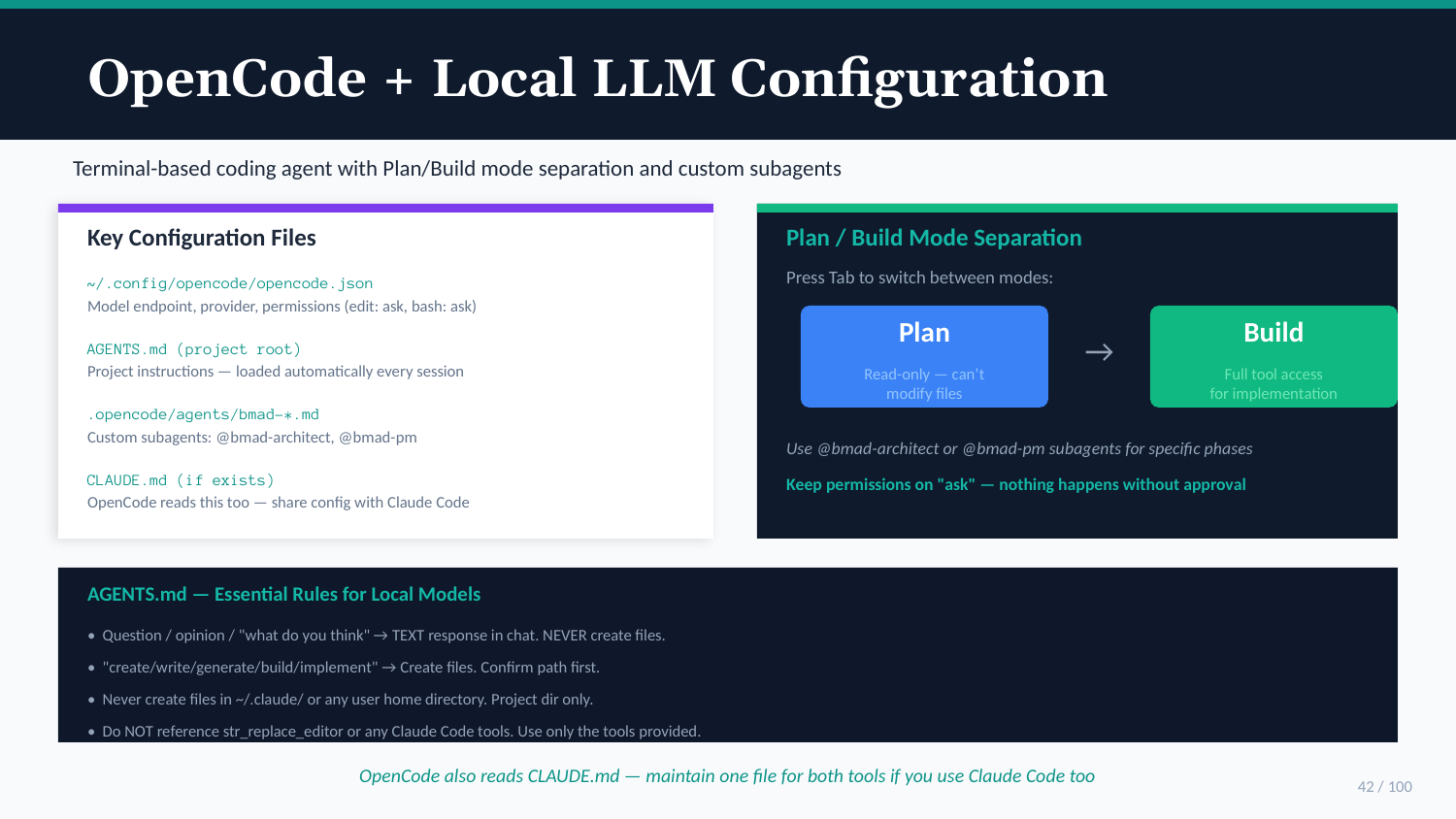

OpenCode + Local LLM Configuration
Terminal-based coding agent with Plan/Build mode separation and custom subagents

Key Configuration Files
Plan / Build Mode Separation
Press Tab to switch between modes:
~/.config/opencode/opencode.json
Model endpoint, provider, permissions (edit: ask, bash: ask)

Plan

Build
→
AGENTS.md (project root)
Read-only — can’t
modify files
Full tool access
for implementation
Project instructions — loaded automatically every session
.opencode/agents/bmad-*.md
Custom subagents: @bmad-architect, @bmad-pm
Use @bmad-architect or @bmad-pm subagents for specific phases
CLAUDE.md (if exists)
Keep permissions on "ask" — nothing happens without approval
OpenCode reads this too — share config with Claude Code

AGENTS.md — Essential Rules for Local Models
•  Question / opinion / "what do you think" → TEXT response in chat. NEVER create files.
•  "create/write/generate/build/implement" → Create files. Confirm path first.
•  Never create files in ~/.claude/ or any user home directory. Project dir only.
•  Do NOT reference str_replace_editor or any Claude Code tools. Use only the tools provided.
OpenCode also reads CLAUDE.md — maintain one file for both tools if you use Claude Code too
42 / 100